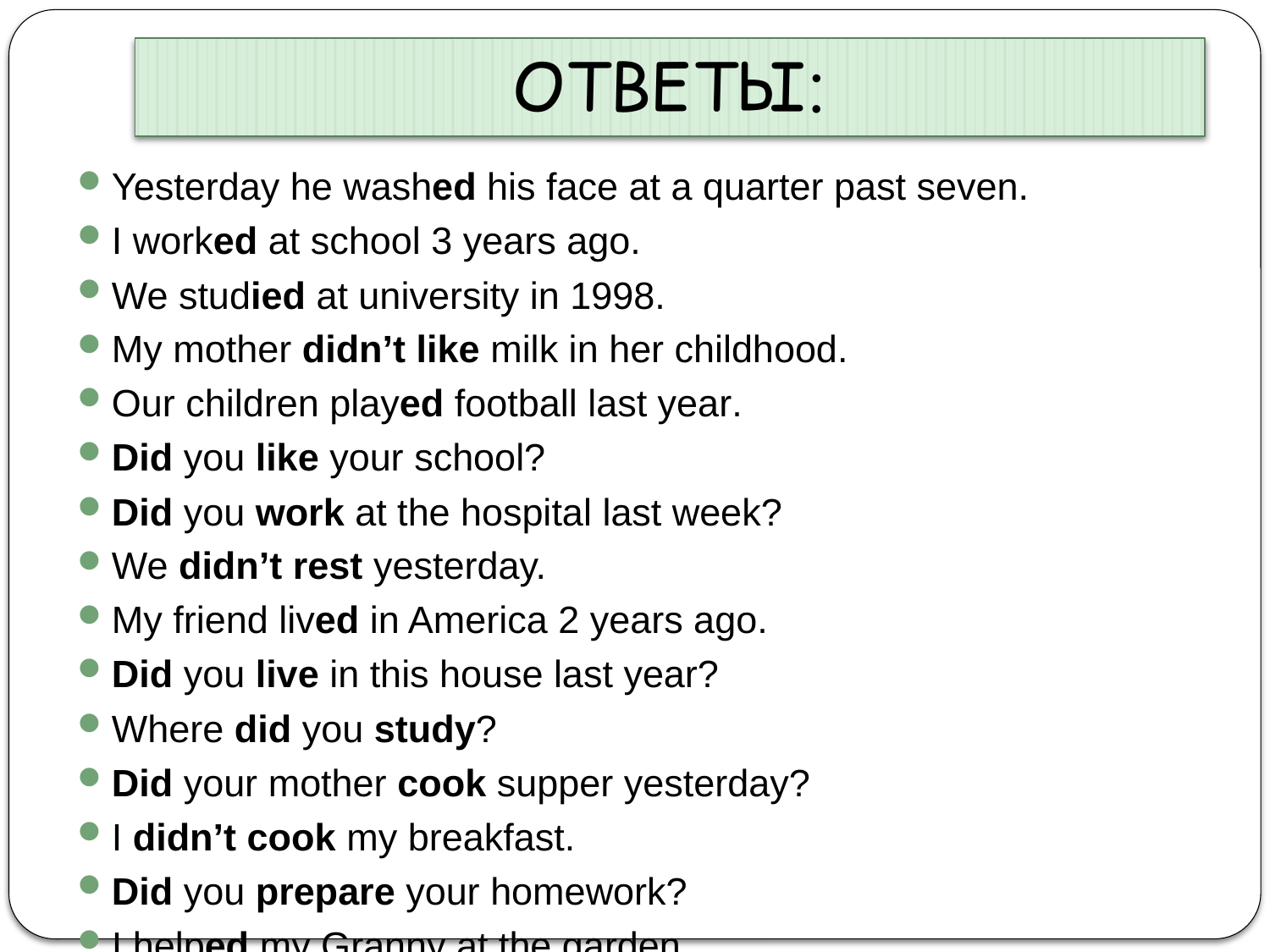

# ОТВЕТЫ:
Yesterday he washed his face at a quarter past seven.
I worked at school 3 years ago.
We studied at university in 1998.
My mother didn’t like milk in her childhood.
Our children played football last year.
Did you like your school?
Did you work at the hospital last week?
We didn’t rest yesterday.
My friend lived in America 2 years ago.
Did you live in this house last year?
Where did you study?
Did your mother cook supper yesterday?
I didn’t cook my breakfast.
Did you prepare your homework?
I helped my Granny at the garden.